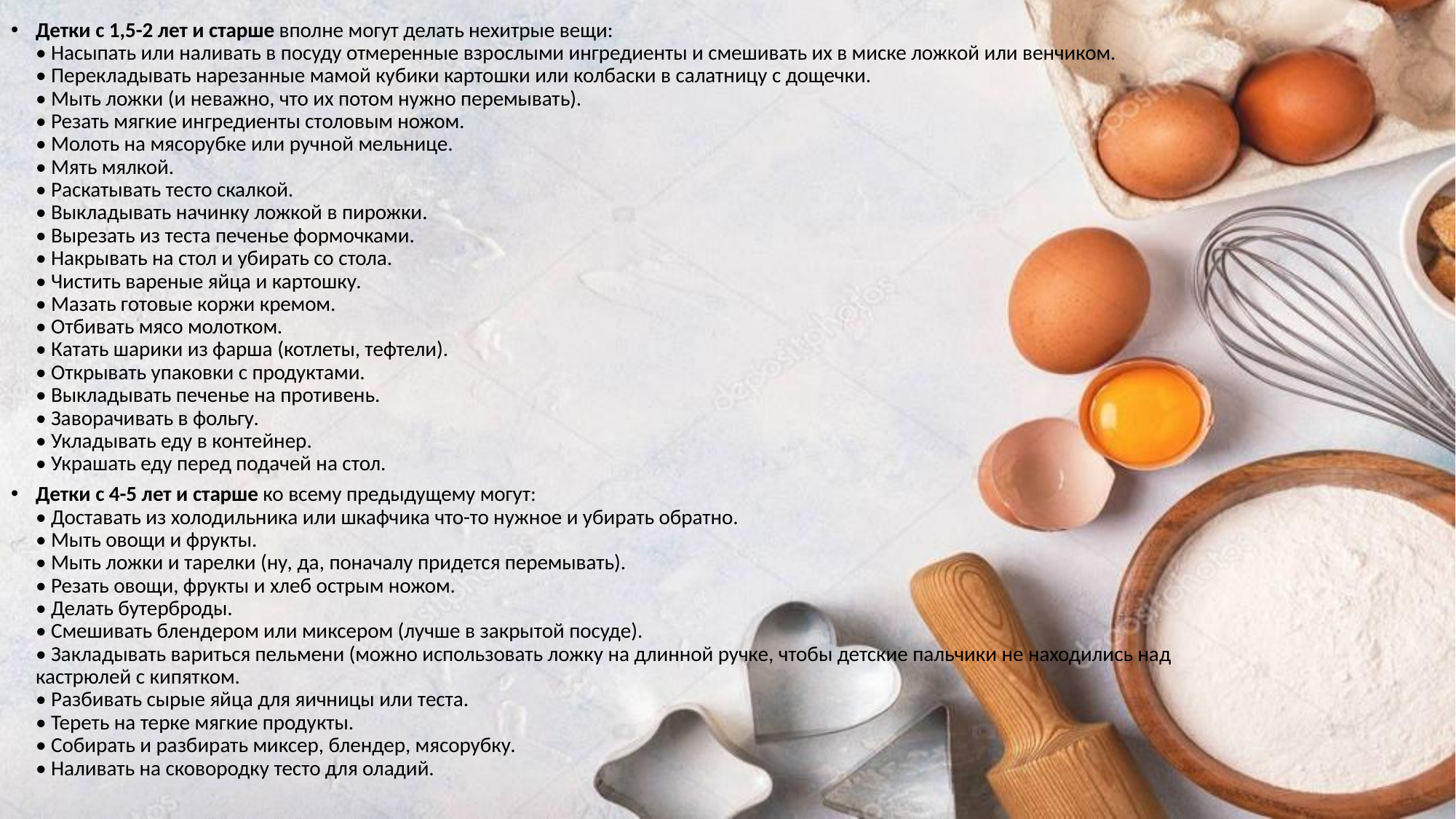

Детки с 1,5-2 лет и старше вполне могут делать нехитрые вещи:
• Насыпать или наливать в посуду отмеренные взрослыми ингредиенты и смешивать их в миске ложкой или венчиком.
• Перекладывать нарезанные мамой кубики картошки или колбаски в салатницу с дощечки.
• Мыть ложки (и неважно, что их потом нужно перемывать).
• Резать мягкие ингредиенты столовым ножом.
• Молоть на мясорубке или ручной мельнице.
• Мять мялкой.
• Раскатывать тесто скалкой.
• Выкладывать начинку ложкой в пирожки.
• Вырезать из теста печенье формочками.
• Накрывать на стол и убирать со стола.
• Чистить вареные яйца и картошку.
• Мазать готовые коржи кремом.
• Отбивать мясо молотком.
• Катать шарики из фарша (котлеты, тефтели).
• Открывать упаковки с продуктами.
• Выкладывать печенье на противень.
• Заворачивать в фольгу.
• Укладывать еду в контейнер.
• Украшать еду перед подачей на стол.
Детки с 4-5 лет и старше ко всему предыдущему могут:
• Доставать из холодильника или шкафчика что-то нужное и убирать обратно.
• Мыть овощи и фрукты.
• Мыть ложки и тарелки (ну, да, поначалу придется перемывать).
• Резать овощи, фрукты и хлеб острым ножом.
• Делать бутерброды.
• Смешивать блендером или миксером (лучше в закрытой посуде).
• Закладывать вариться пельмени (можно использовать ложку на длинной ручке, чтобы детские пальчики не находились над кастрюлей с кипятком.
• Разбивать сырые яйца для яичницы или теста.
• Тереть на терке мягкие продукты.
• Собирать и разбирать миксер, блендер, мясорубку.
• Наливать на сковородку тесто для оладий.